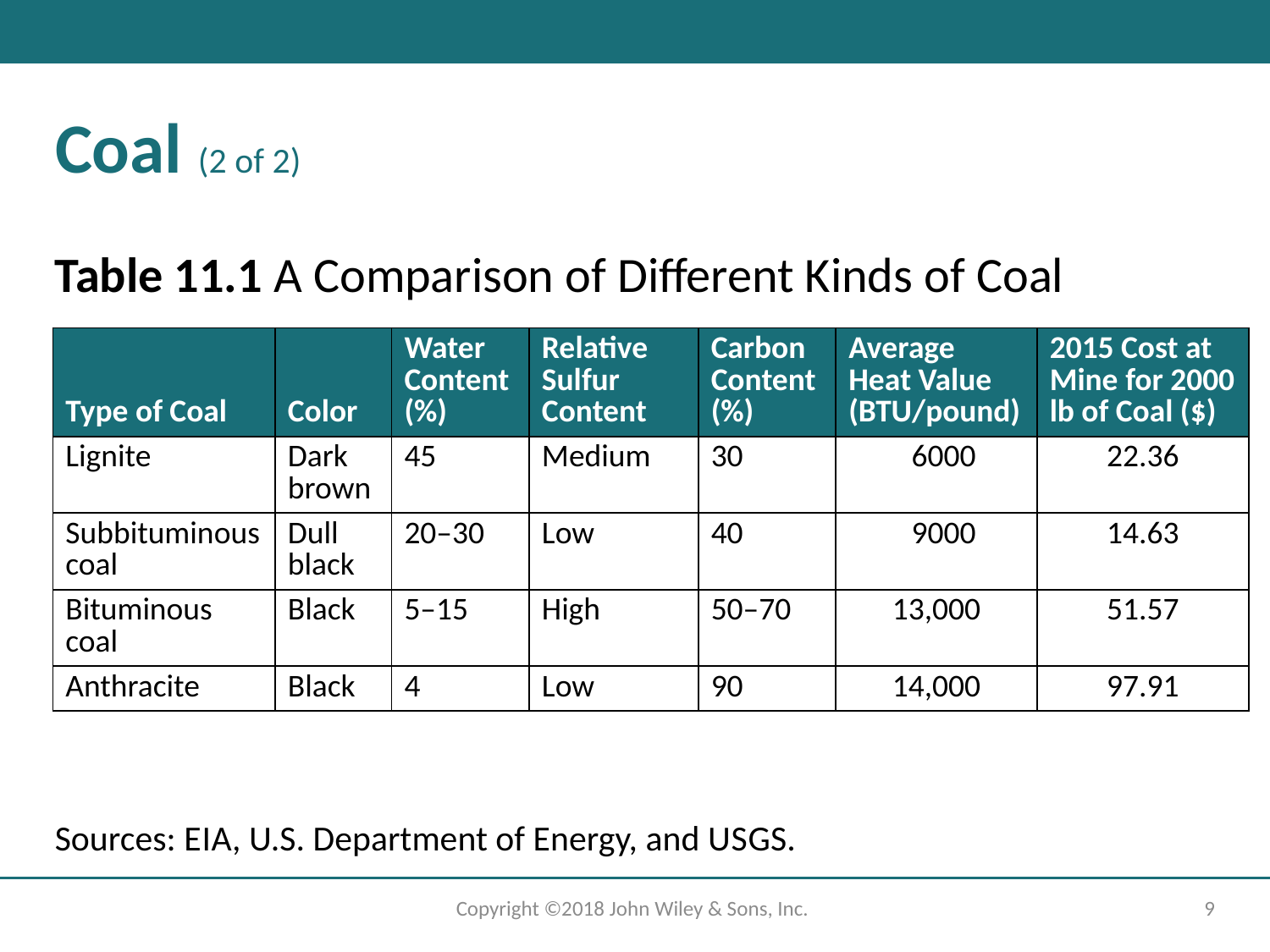

# Coal (2 of 2)
Table 11.1 A Comparison of Different Kinds of Coal
| Type of Coal | Color | Water Content (%) | Relative Sulfur Content | Carbon Content (%) | Average Heat Value (BTU/pound) | 2015 Cost at Mine for 2000 lb of Coal ($) |
| --- | --- | --- | --- | --- | --- | --- |
| Lignite | Dark brown | 45 | Medium | 30 | 6000 | 22.36 |
| Subbituminous coal | Dull black | 20–30 | Low | 40 | 9000 | 14.63 |
| Bituminous coal | Black | 5–15 | High | 50–70 | 13,000 | 51.57 |
| Anthracite | Black | 4 | Low | 90 | 14,000 | 97.91 |
Sources: E I A, U.S. Department of Energy, and U S G S.
Copyright ©2018 John Wiley & Sons, Inc.
9